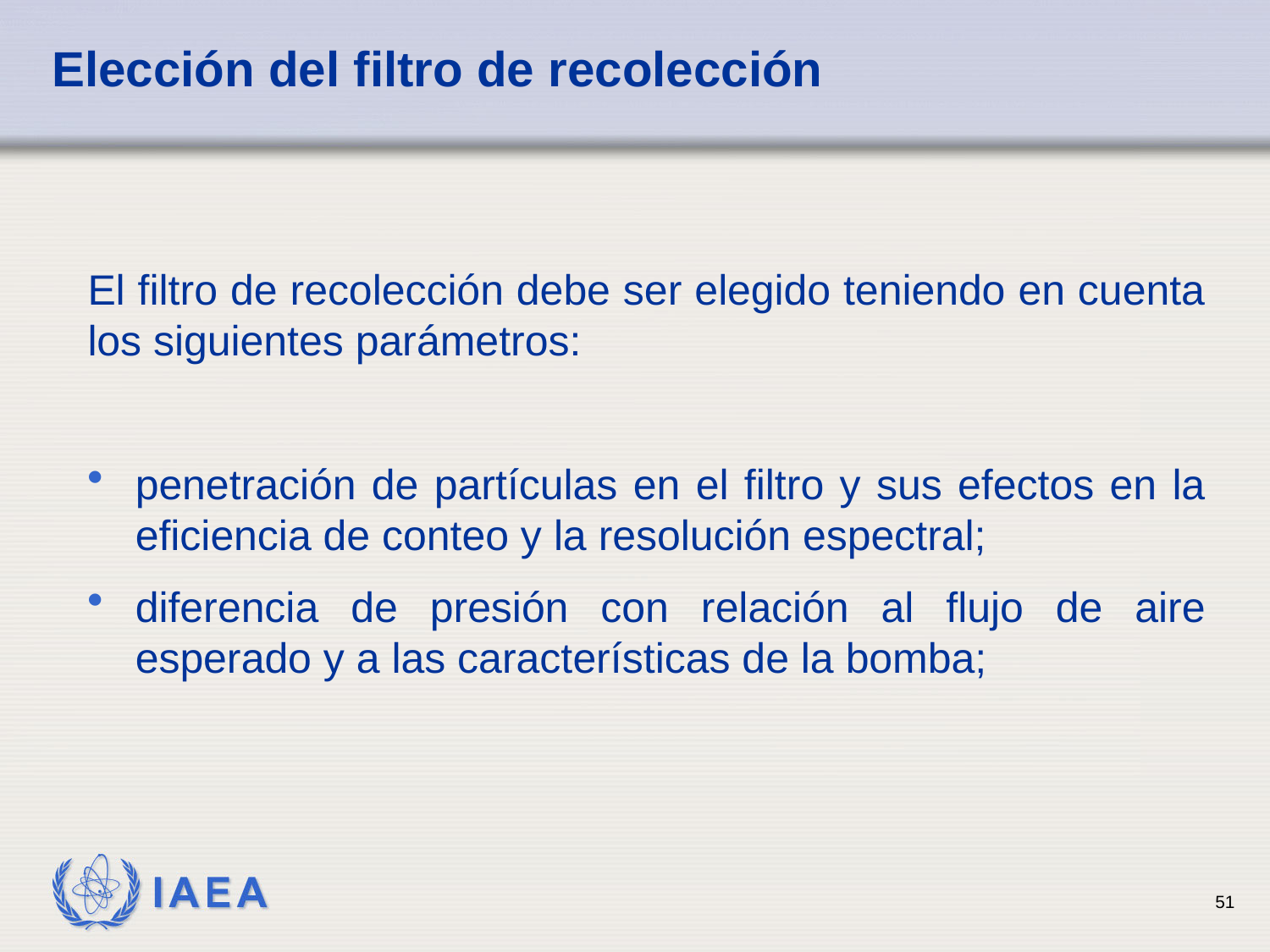

# Elección del filtro de recolección
El filtro de recolección debe ser elegido teniendo en cuenta los siguientes parámetros:

penetración de partículas en el filtro y sus efectos en la eficiencia de conteo y la resolución espectral;
diferencia de presión con relación al flujo de aire esperado y a las características de la bomba;

51